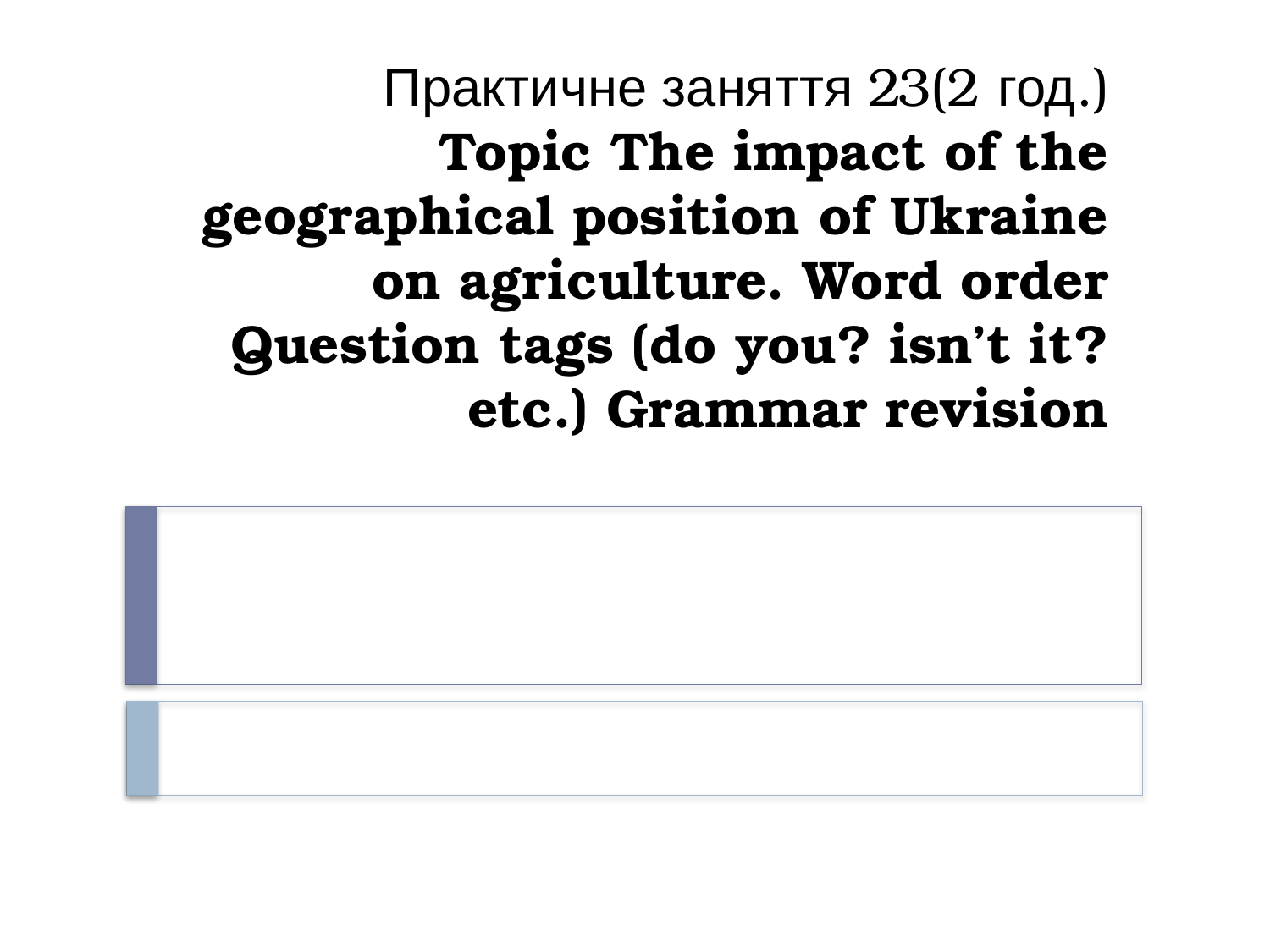

# Практичне заняття 23(2 год.) Topic The impact of the geographical position of Ukraine on agriculture. Word order Question tags (do you? isn’t it? etc.) Grammar revision